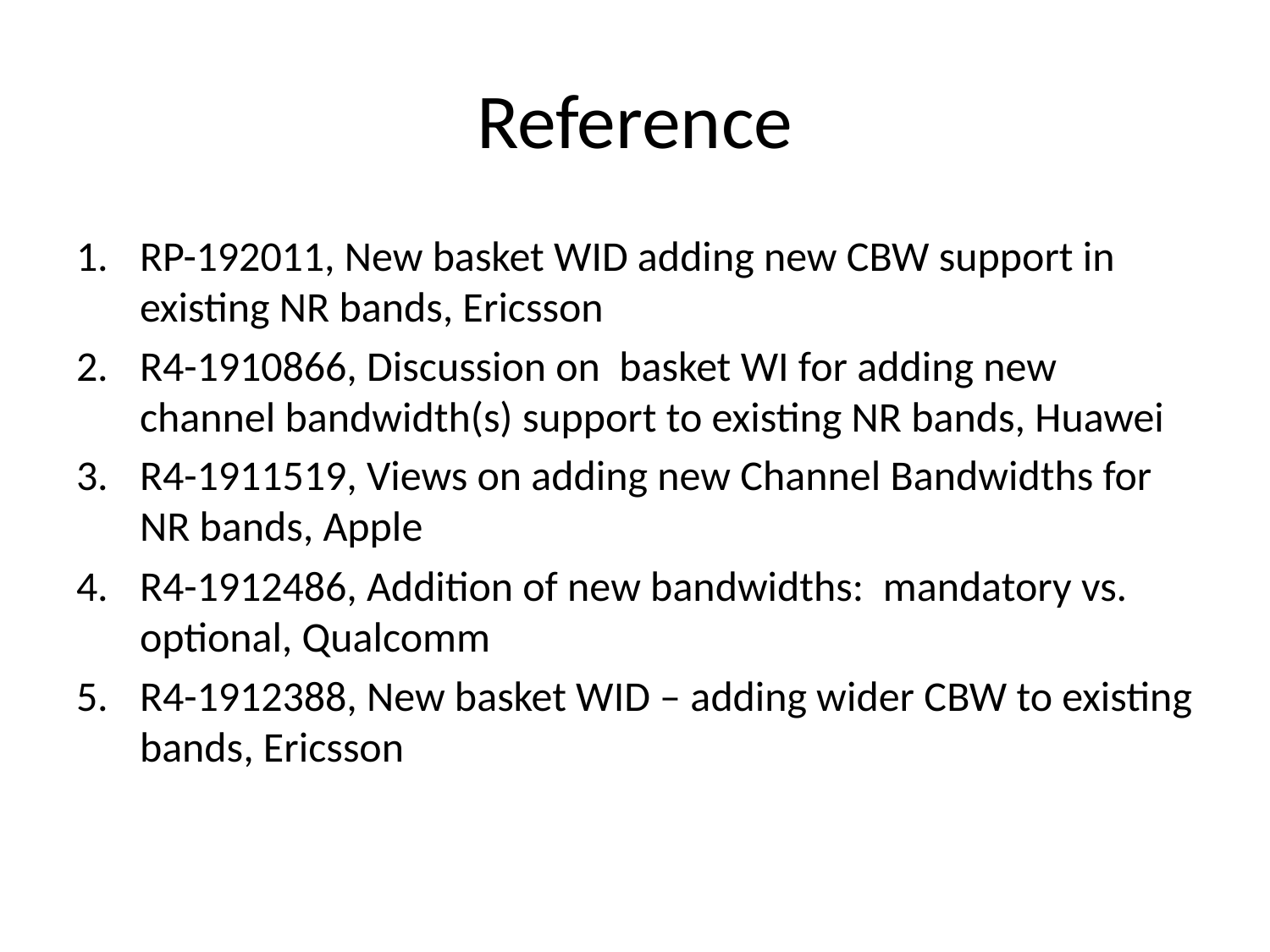

# Reference
RP-192011, New basket WID adding new CBW support in existing NR bands, Ericsson
R4-1910866, Discussion on  basket WI for adding new channel bandwidth(s) support to existing NR bands, Huawei
R4-1911519, Views on adding new Channel Bandwidths for NR bands, Apple
R4-1912486, Addition of new bandwidths:  mandatory vs. optional, Qualcomm
R4-1912388, New basket WID – adding wider CBW to existing bands, Ericsson